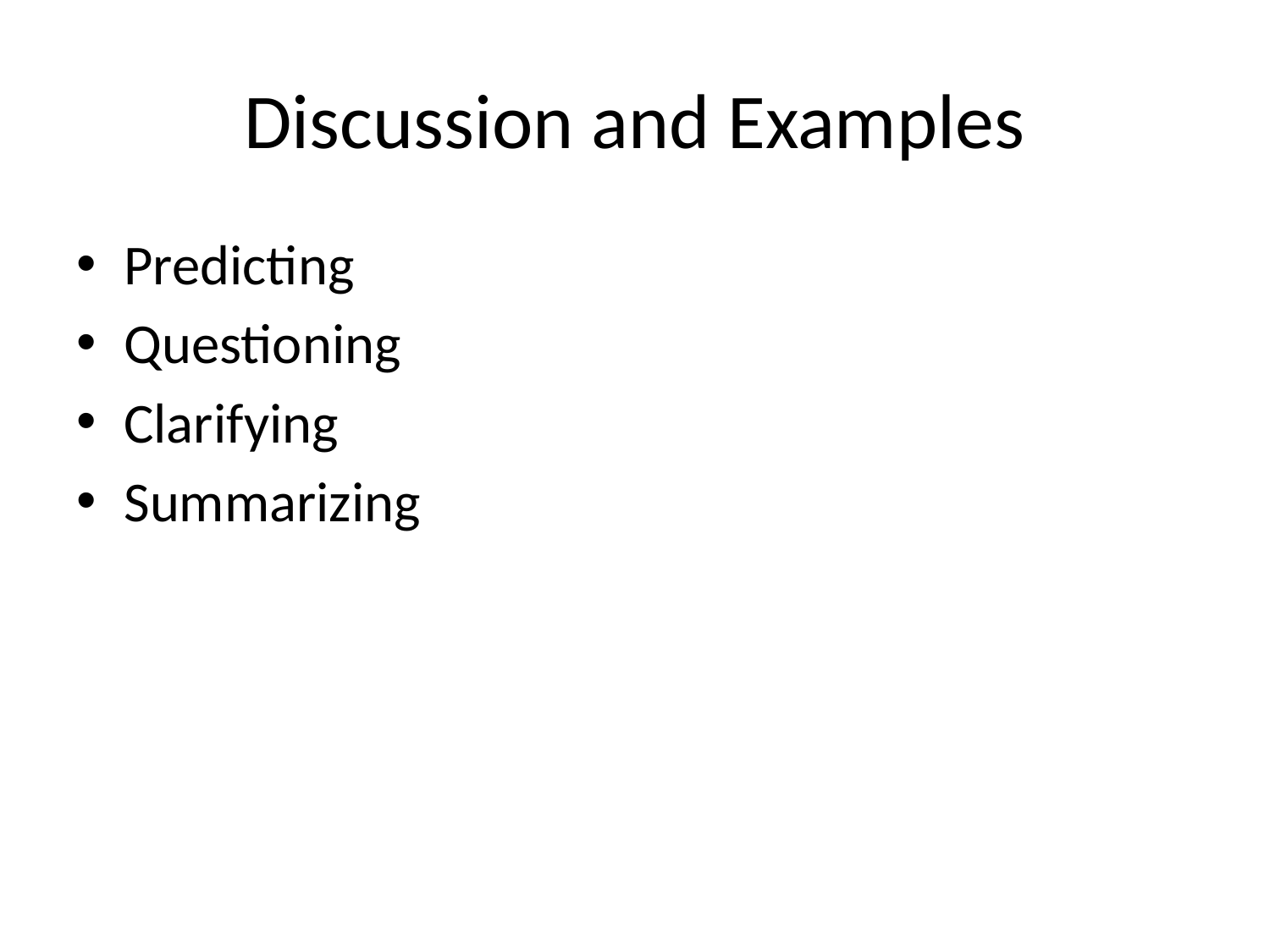

# Discussion and Examples
Predicting
Questioning
Clarifying
Summarizing